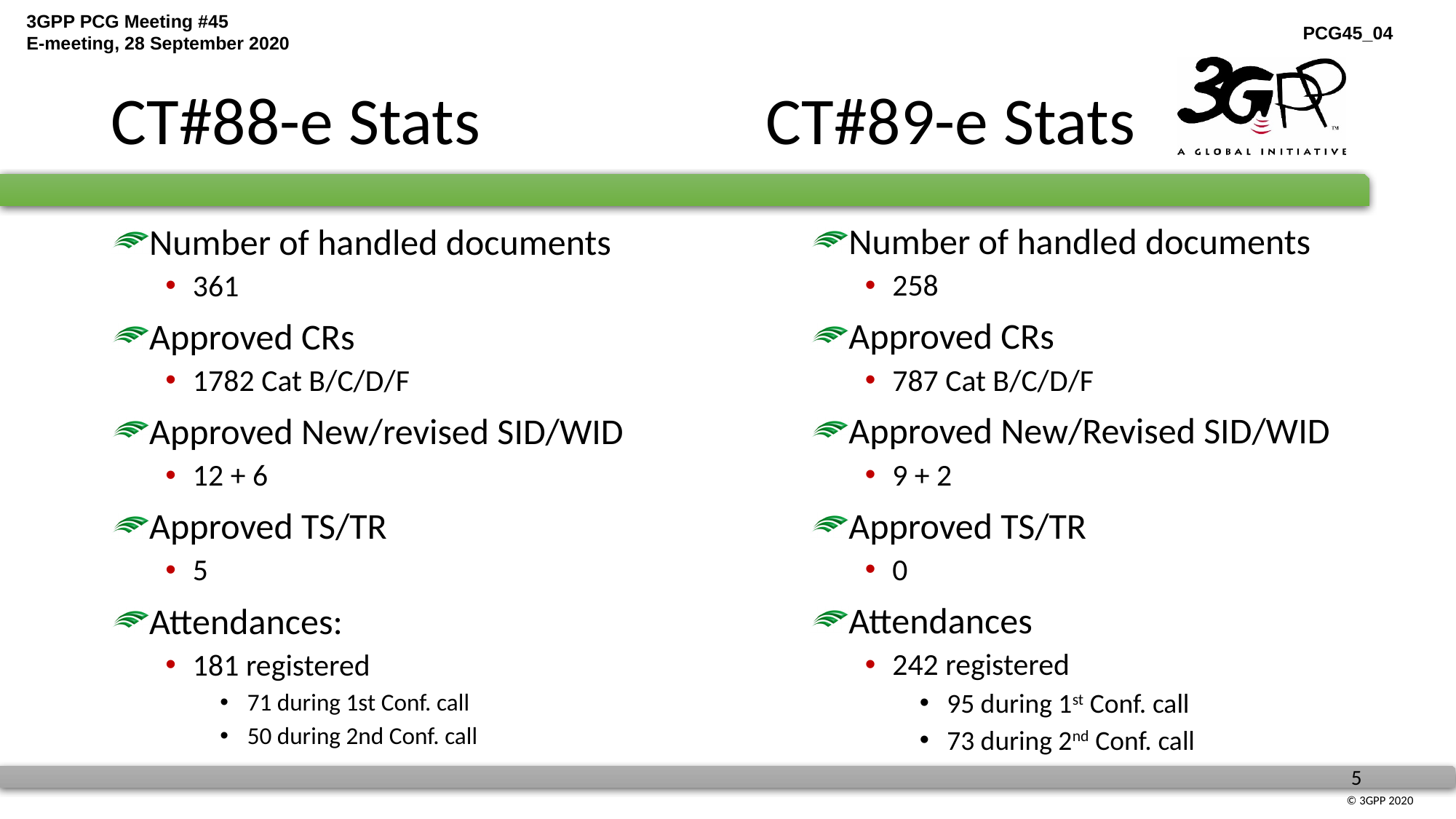

# CT#88-e Stats			CT#89-e Stats
Number of handled documents
258
Approved CRs
787 Cat B/C/D/F
Approved New/Revised SID/WID
9 + 2
Approved TS/TR
0
Attendances
242 registered
95 during 1st Conf. call
73 during 2nd Conf. call
Number of handled documents
361
Approved CRs
1782 Cat B/C/D/F
Approved New/revised SID/WID
12 + 6
Approved TS/TR
5
Attendances:
181 registered
71 during 1st Conf. call
50 during 2nd Conf. call